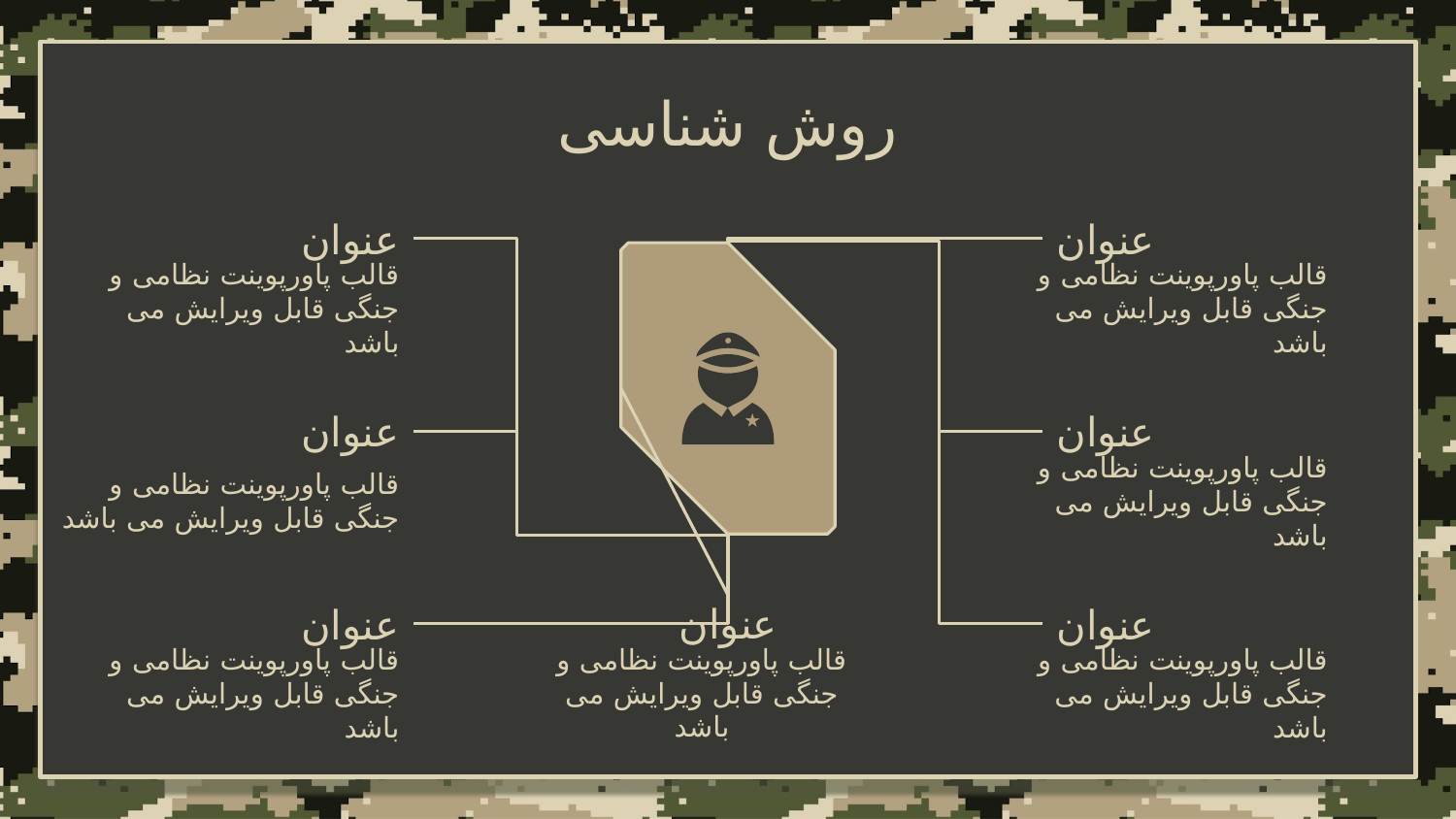

# روش شناسی
عنوان
عنوان

قالب پاورپوینت نظامی و جنگی قابل ویرایش می باشد
قالب پاورپوینت نظامی و جنگی قابل ویرایش می باشد

عنوان
عنوان
قالب پاورپوینت نظامی و جنگی قابل ویرایش می باشد
قالب پاورپوینت نظامی و جنگی قابل ویرایش می باشد
عنوان
عنوان
عنوان
قالب پاورپوینت نظامی و جنگی قابل ویرایش می باشد
قالب پاورپوینت نظامی و جنگی قابل ویرایش می باشد
قالب پاورپوینت نظامی و جنگی قابل ویرایش می باشد